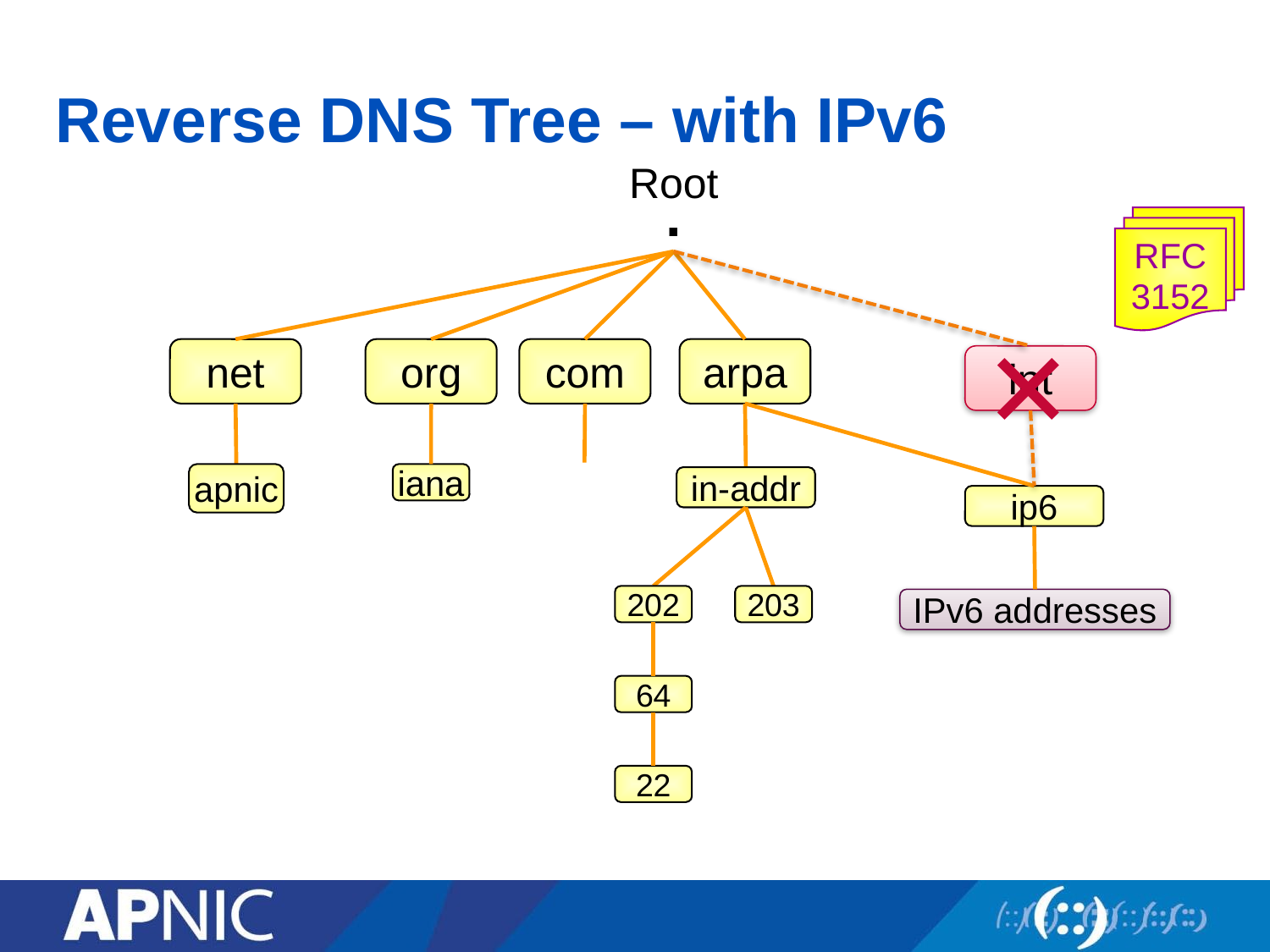

# Reverse DNS Tree – with IPv6
Root
.
RFC
3152
✕
net
org
com
arpa
int
apnic
iana
in-addr
ip6
202
203
IPv6 addresses
64
22